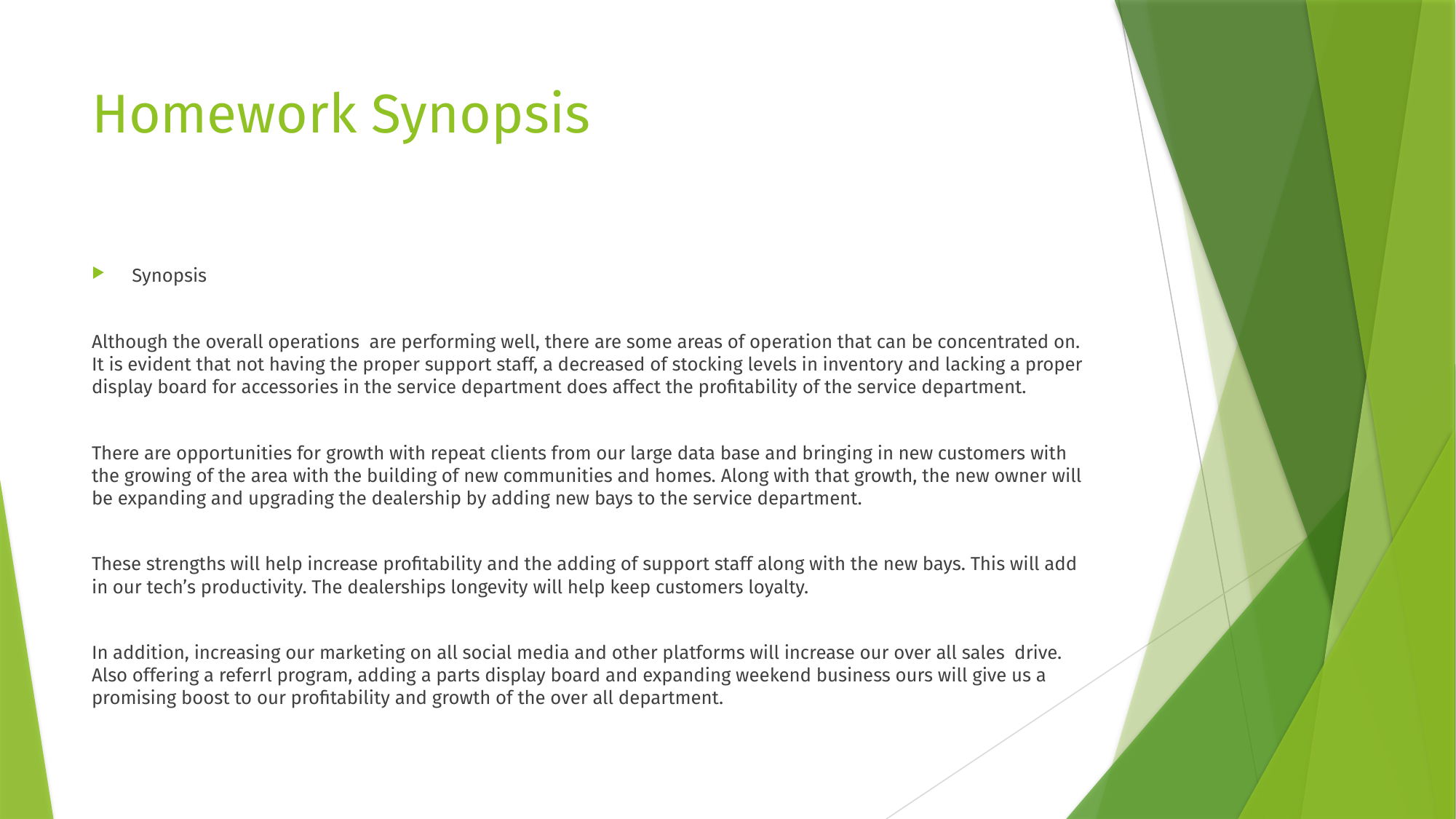

# Homework Synopsis
Synopsis

Although the overall operations  are performing well, there are some areas of operation that can be concentrated on. It is evident that not having the proper support staff, a decreased of stocking levels in inventory and lacking a proper display board for accessories in the service department does affect the profitability of the service department.

There are opportunities for growth with repeat clients from our large data base and bringing in new customers with the growing of the area with the building of new communities and homes. Along with that growth, the new owner will be expanding and upgrading the dealership by adding new bays to the service department.

These strengths will help increase profitability and the adding of support staff along with the new bays. This will add in our tech’s productivity. The dealerships longevity will help keep customers loyalty.

In addition, increasing our marketing on all social media and other platforms will increase our over all sales  drive. Also offering a referrl program, adding a parts display board and expanding weekend business ours will give us a promising boost to our profitability and growth of the over all department.